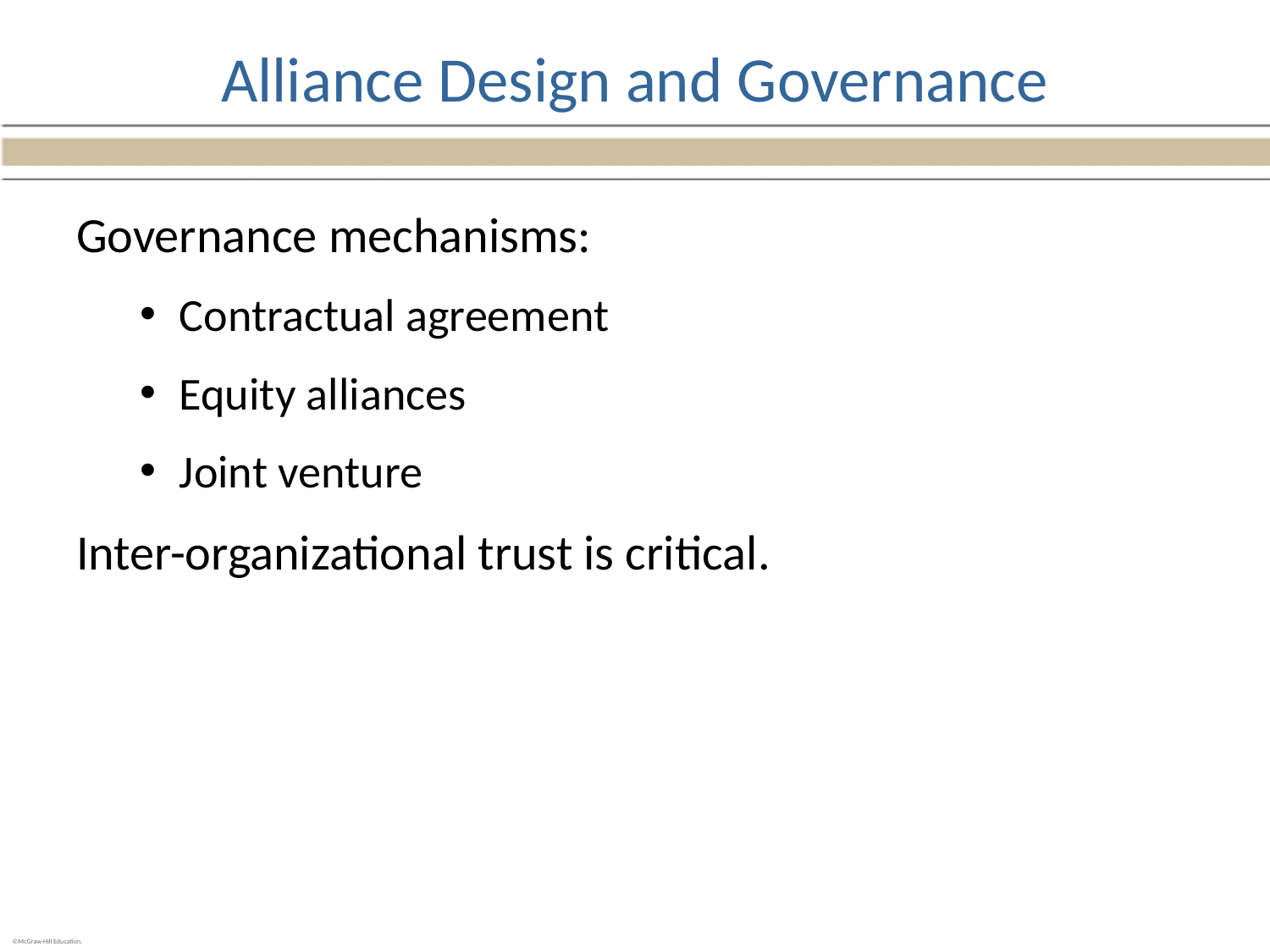

# Alliance Design and Governance
Governance mechanisms:
Contractual agreement
Equity alliances
Joint venture
Inter-organizational trust is critical.